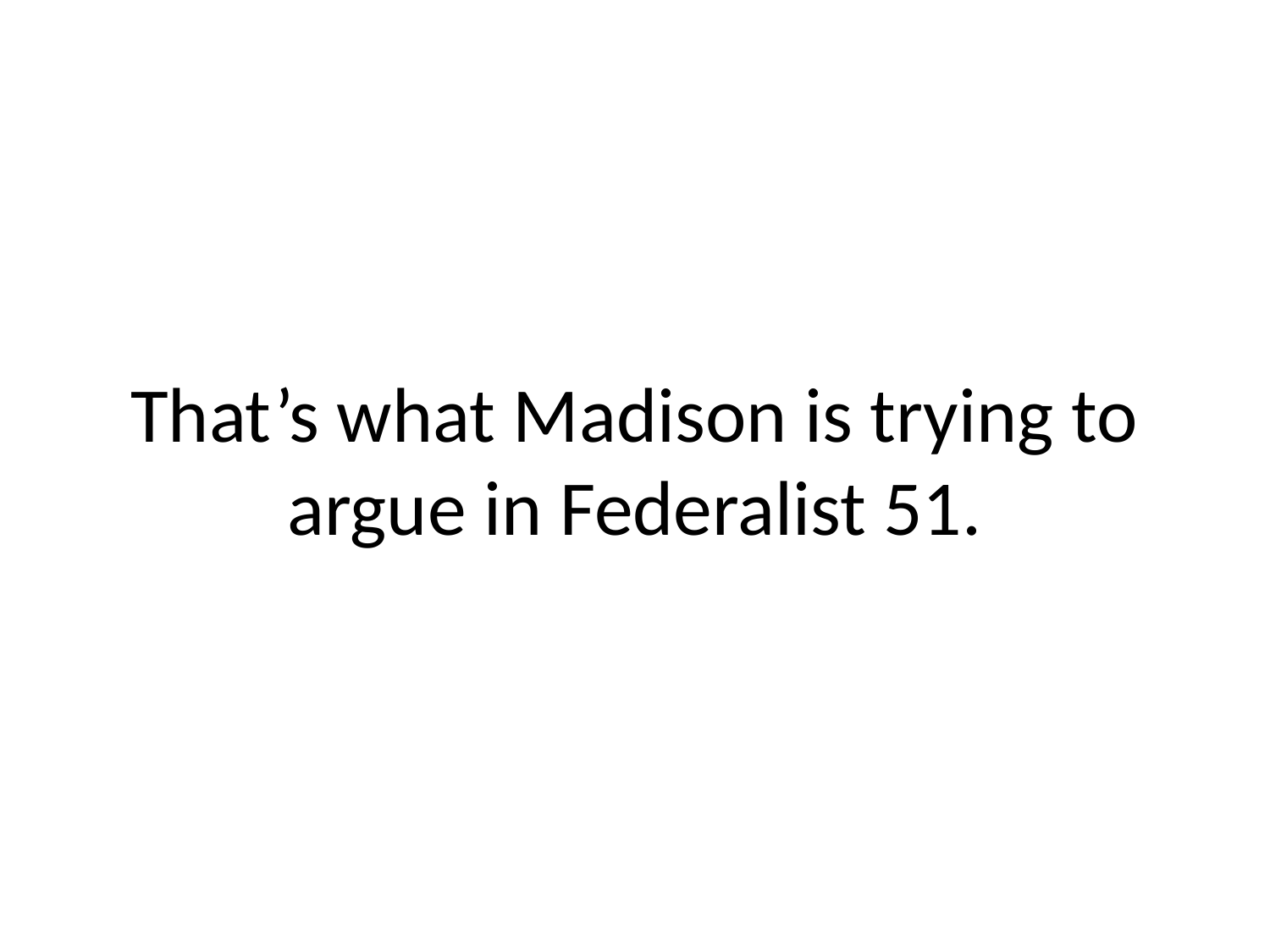

# That’s what Madison is trying to argue in Federalist 51.